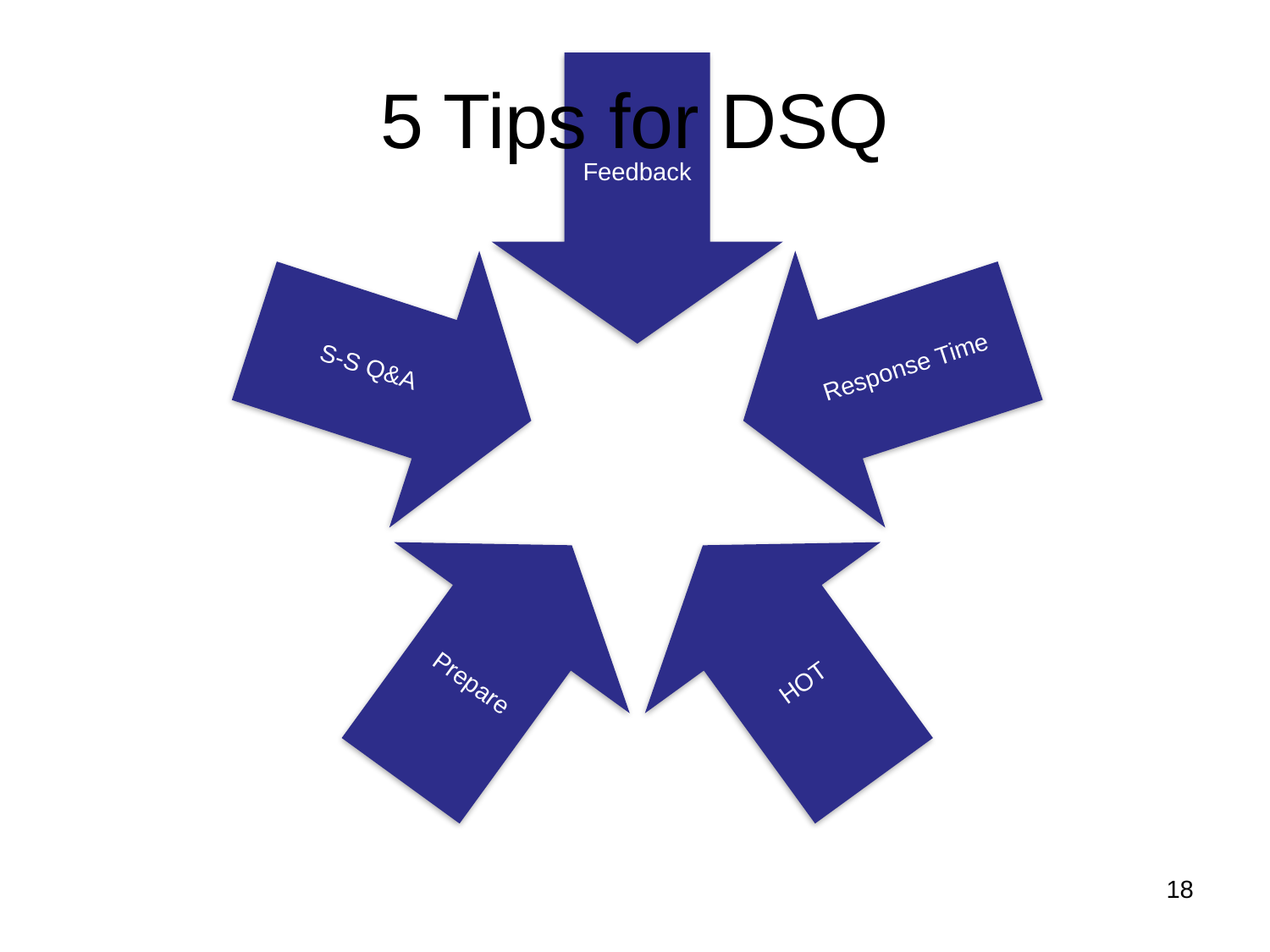

# 5 Tips for DSQ
Feedback
Response Time
HOT
Prepare
S-S Q&A
18